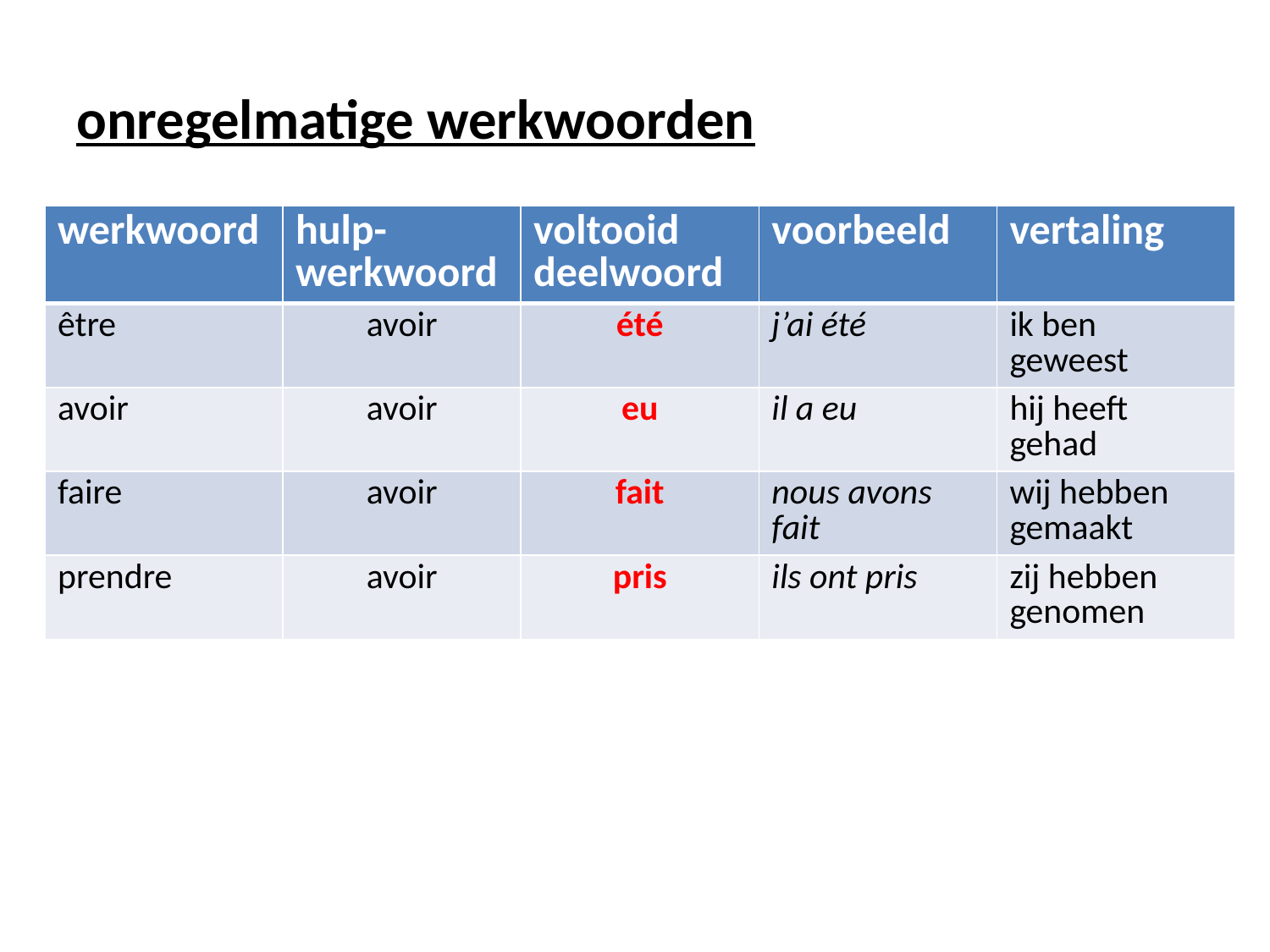

onregelmatige werkwoorden

| werkwoord | hulp-werkwoord | voltooid deelwoord | voorbeeld | vertaling |
| --- | --- | --- | --- | --- |
| être | avoir | été | j’ai été | ik ben geweest |
| avoir | avoir | eu | il a eu | hij heeft gehad |
| faire | avoir | fait | nous avons fait | wij hebben gemaakt |
| prendre | avoir | pris | ils ont pris | zij hebben genomen |